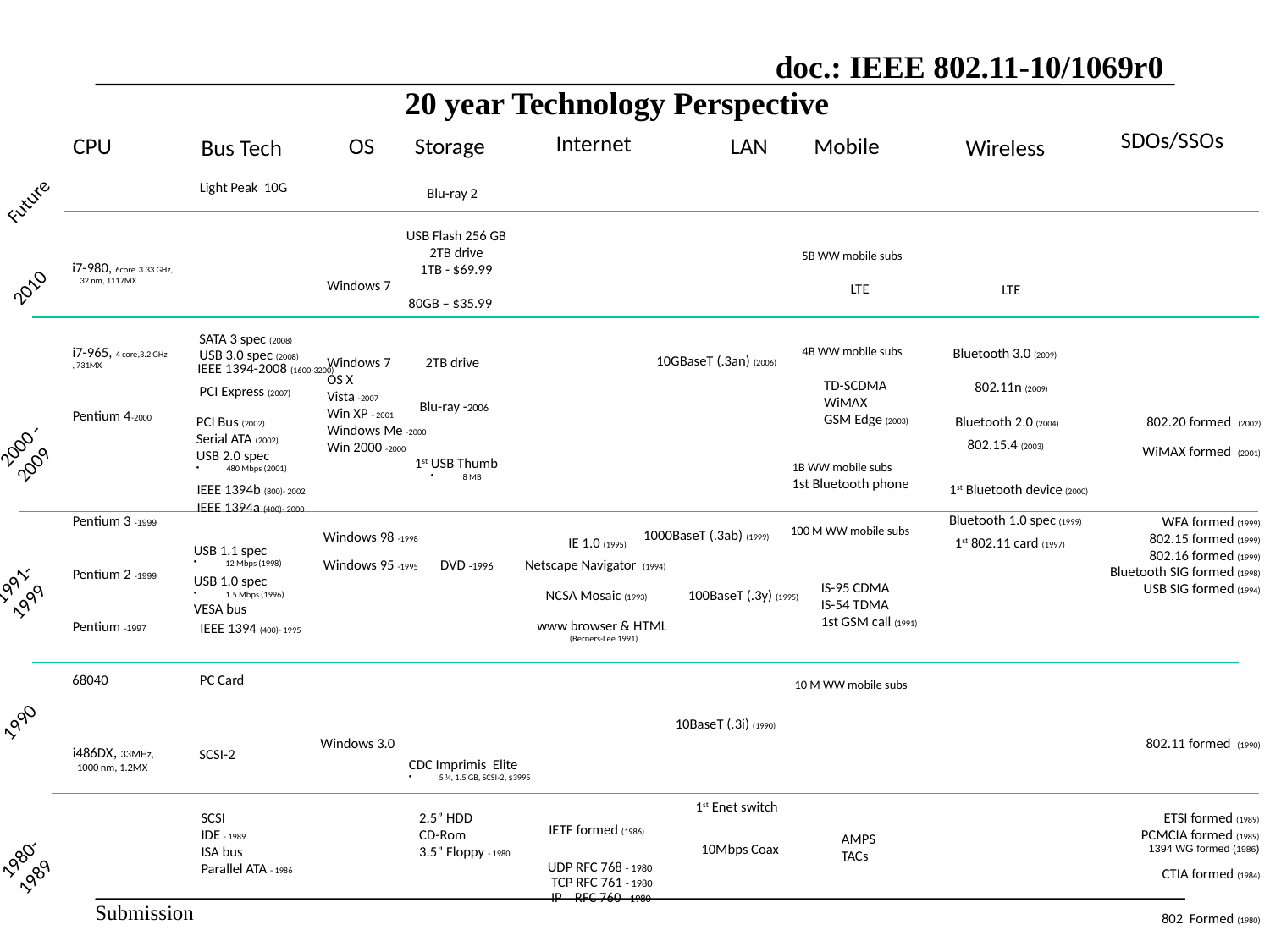

20 year Technology Perspective
SDOs/SSOs
Internet
CPU
OS
Storage
LAN
Mobile
Bus Tech
Wireless
Light Peak  10G
Blu-ray 2
Future
USB Flash 256 GB
2TB drive
1TB - $69.99
5B WW mobile subs
i7-980, 6core 3.33 GHz,
    32 nm, 1117MX
2010
Windows 7
LTE
LTE
80GB – $35.99
SATA 3 spec (2008)
USB 3.0 spec (2008)
i7-965, 4 core,3.2 GHz
, 731MX
4B WW mobile subs
Bluetooth 3.0 (2009)
10GBaseT (.3an) (2006)
Windows 7
OS X
Vista -2007
Win XP - 2001
Windows Me -2000
Win 2000 -2000
2TB drive
IEEE 1394-2008 (1600-3200)
TD-SCDMA
WiMAX
GSM Edge (2003)
802.11n (2009)
PCI Express (2007)
Blu-ray -2006
Pentium 4-2000
PCI Bus (2002)
Serial ATA (2002)
USB 2.0 spec
480 Mbps (2001)
Bluetooth 2.0 (2004)
802.20 formed  (2002)
2000 -
2009
802.15.4 (2003)
WiMAX formed  (2001)
1st USB Thumb
 8 MB
1B WW mobile subs
1st Bluetooth phone
IEEE 1394b (800)- 2002
1st Bluetooth device (2000)
IEEE 1394a (400)- 2000
Bluetooth 1.0 spec (1999)
Pentium 3 -1999
WFA formed (1999)
802.15 formed (1999)
802.16 formed (1999)
Bluetooth SIG formed (1998)
USB SIG formed (1994)
100 M WW mobile subs
1000BaseT (.3ab) (1999)
Windows 98 -1998
IE 1.0 (1995)
1st 802.11 card (1997)
USB 1.1 spec
 12 Mbps (1998)
Windows 95 -1995
DVD -1996
Netscape Navigator  (1994)
Pentium 2 -1999

1991-
1999
USB 1.0 spec
 1.5 Mbps (1996)
VESA bus
IS-95 CDMA
IS-54 TDMA
1st GSM call (1991)
NCSA Mosaic (1993)
100BaseT (.3y) (1995)
www browser & HTML
(Berners-Lee 1991)
Pentium -1997
IEEE 1394 (400)- 1995
68040
PC Card
10 M WW mobile subs
1990
10BaseT (.3i) (1990)
Windows 3.0
802.11 formed  (1990)
i486DX, 33MHz,
  1000 nm, 1.2MX
SCSI-2
CDC Imprimis  Elite
5 ¼, 1.5 GB, SCSI-2, $3995
1st Enet switch
SCSI
IDE - 1989
ISA bus
Parallel ATA - 1986
2.5” HDD
CD-Rom
3.5” Floppy - 1980

ETSI formed (1989)
PCMCIA formed (1989)
1394 WG formed (1986)
IETF formed (1986)
AMPS
TACs
10Mbps Coax
1980-
1989
UDP RFC 768 - 1980
CTIA formed (1984)
TCP RFC 761 - 1980
IP    RFC 760 - 1980
802  Formed (1980)